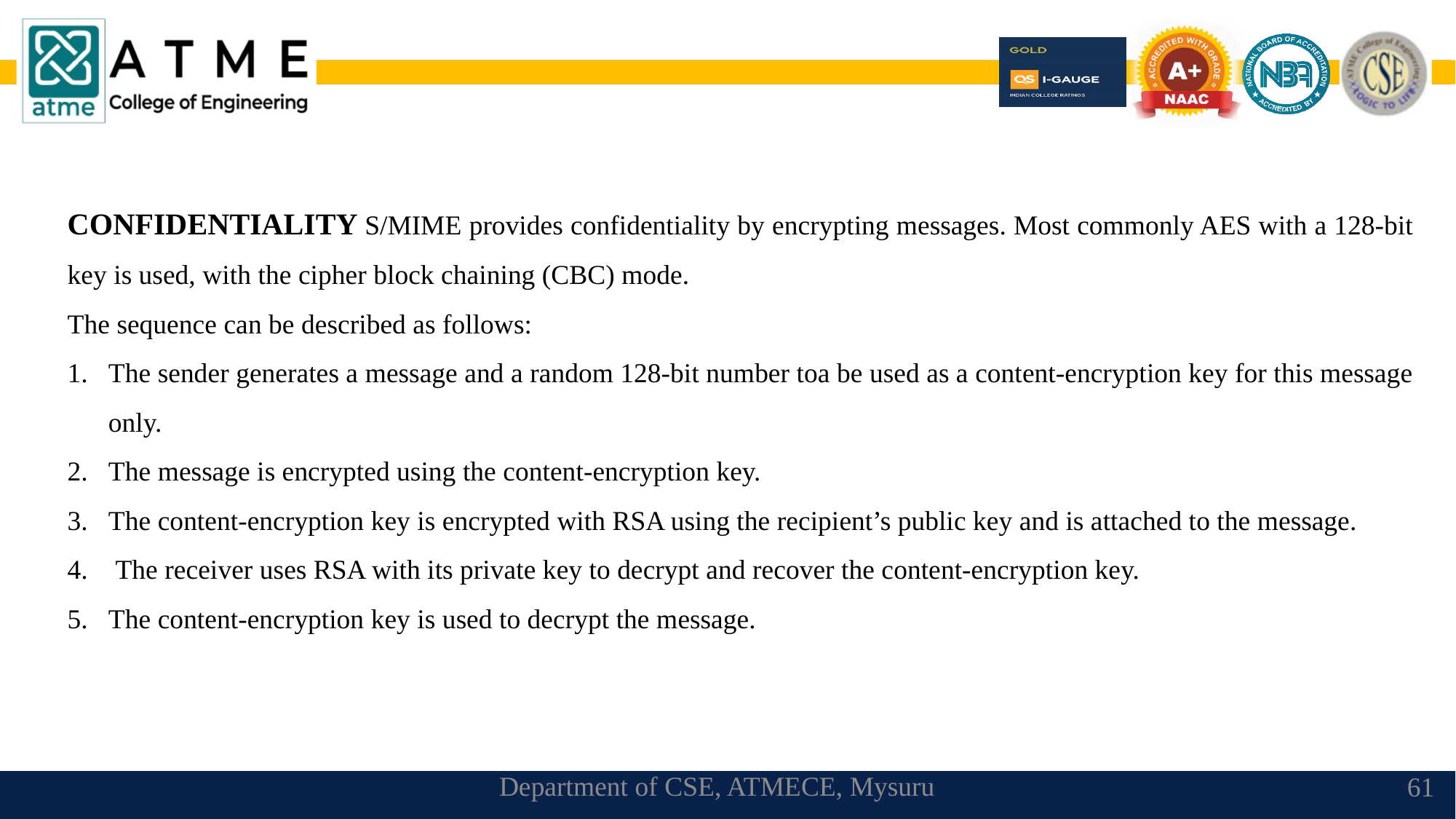

CONFIDENTIALITY S/MIME provides confidentiality by encrypting messages. Most commonly AES with a 128-bit key is used, with the cipher block chaining (CBC) mode.
The sequence can be described as follows:
The sender generates a message and a random 128-bit number toa be used as a content-encryption key for this message only.
The message is encrypted using the content-encryption key.
The content-encryption key is encrypted with RSA using the recipient’s public key and is attached to the message.
 The receiver uses RSA with its private key to decrypt and recover the content-encryption key.
The content-encryption key is used to decrypt the message.
Department of CSE, ATMECE, Mysuru
61